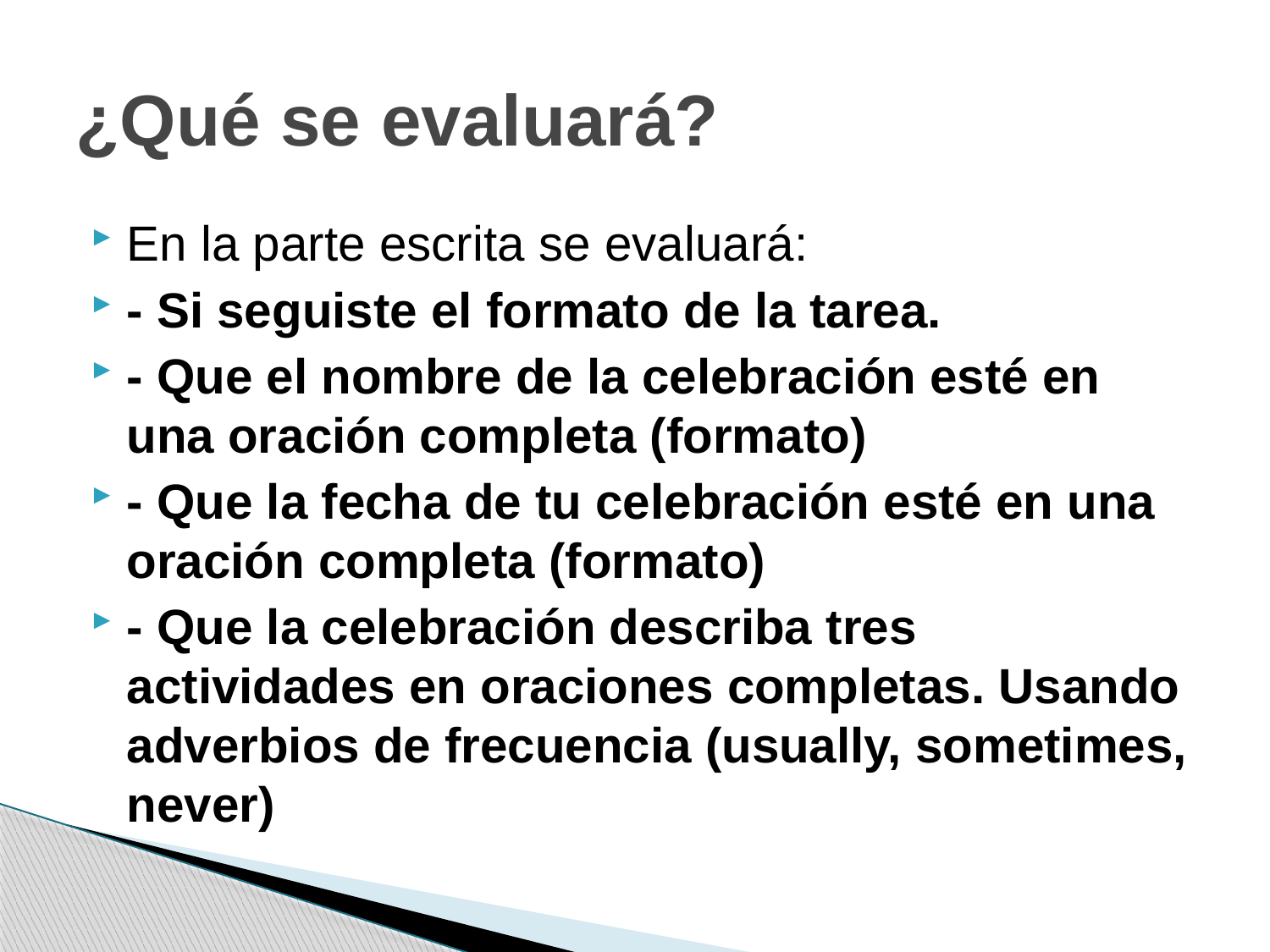

# ¿Qué se evaluará?
En la parte escrita se evaluará:
- Si seguiste el formato de la tarea.
- Que el nombre de la celebración esté en una oración completa (formato)
- Que la fecha de tu celebración esté en una oración completa (formato)
- Que la celebración describa tres actividades en oraciones completas. Usando adverbios de frecuencia (usually, sometimes, never)